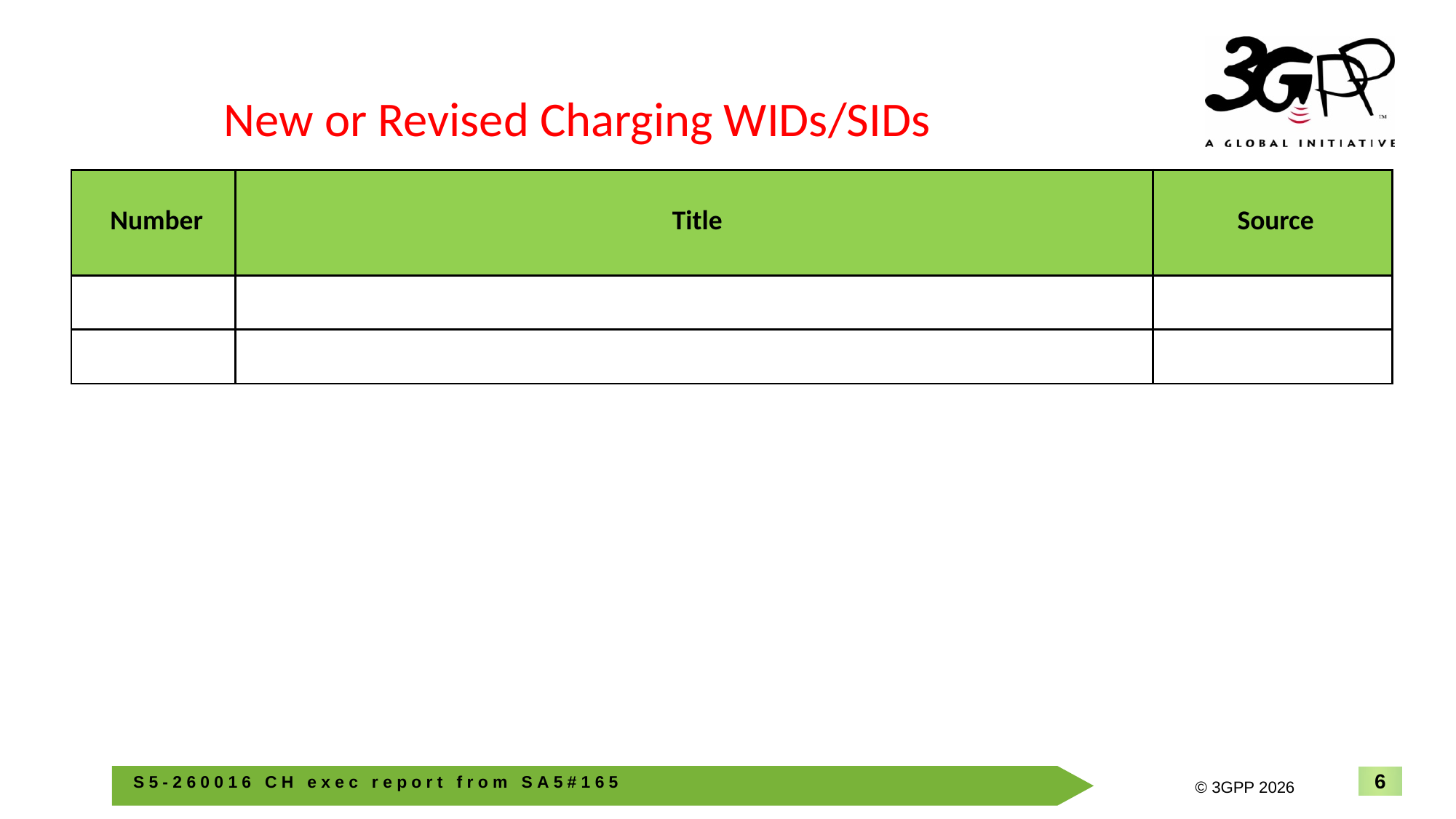

New or Revised Charging WIDs/SIDs
| Number | Title | Source |
| --- | --- | --- |
|  |  |  |
|  |  |  |